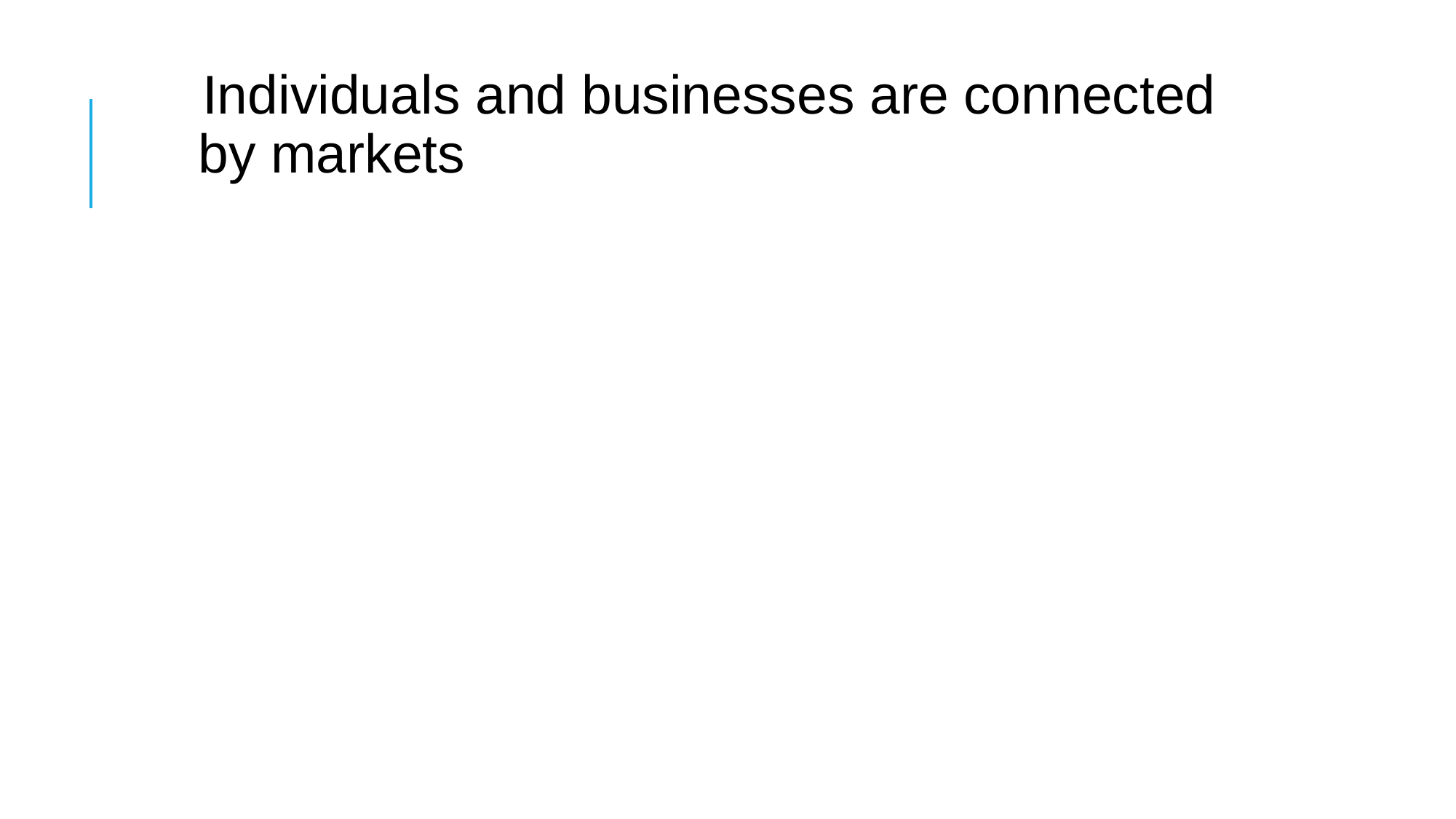

Individuals and businesses are connected by markets